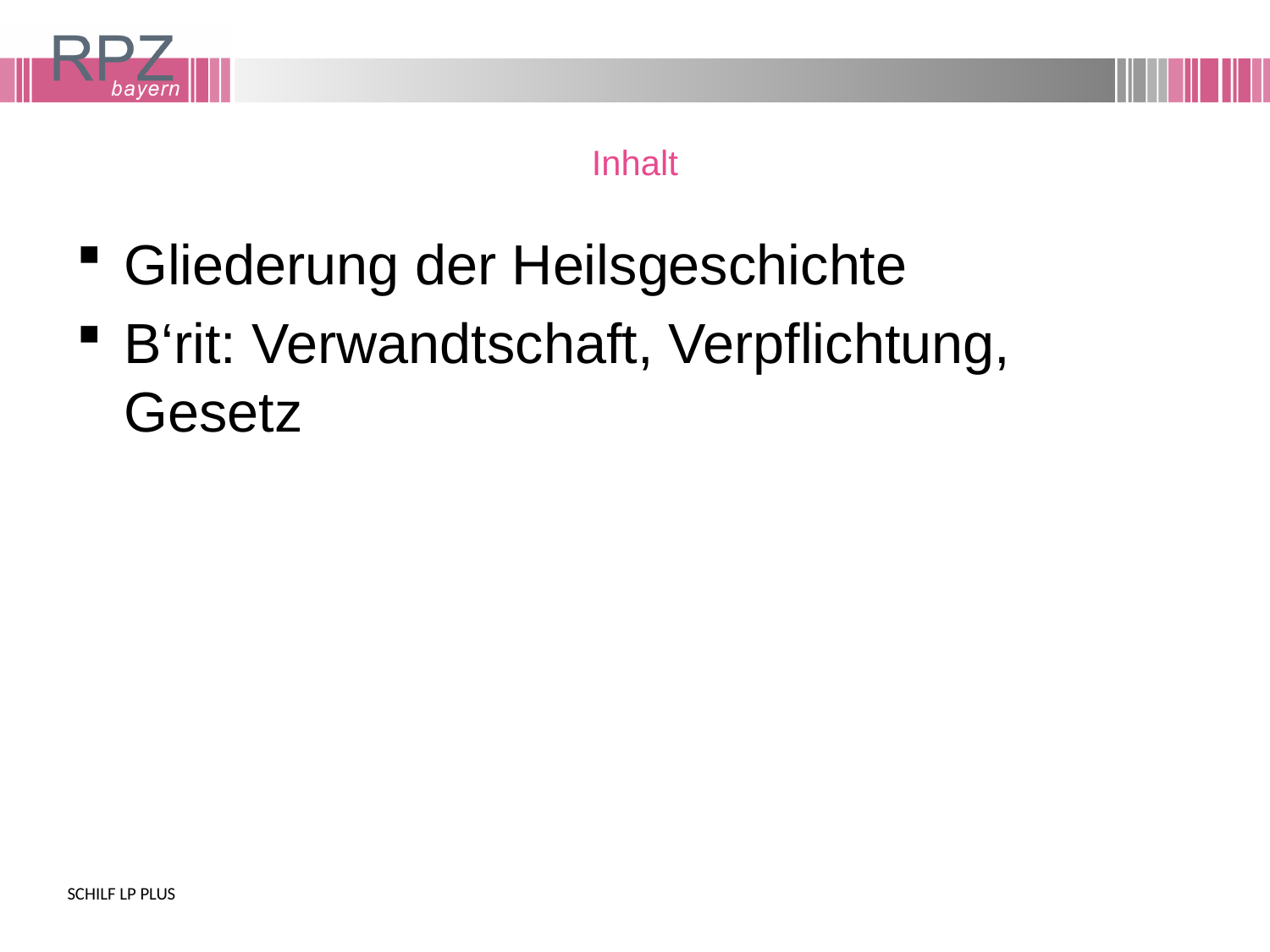

# Inhalt
Gliederung der Heilsgeschichte
B‘rit: Verwandtschaft, Verpflichtung, Gesetz